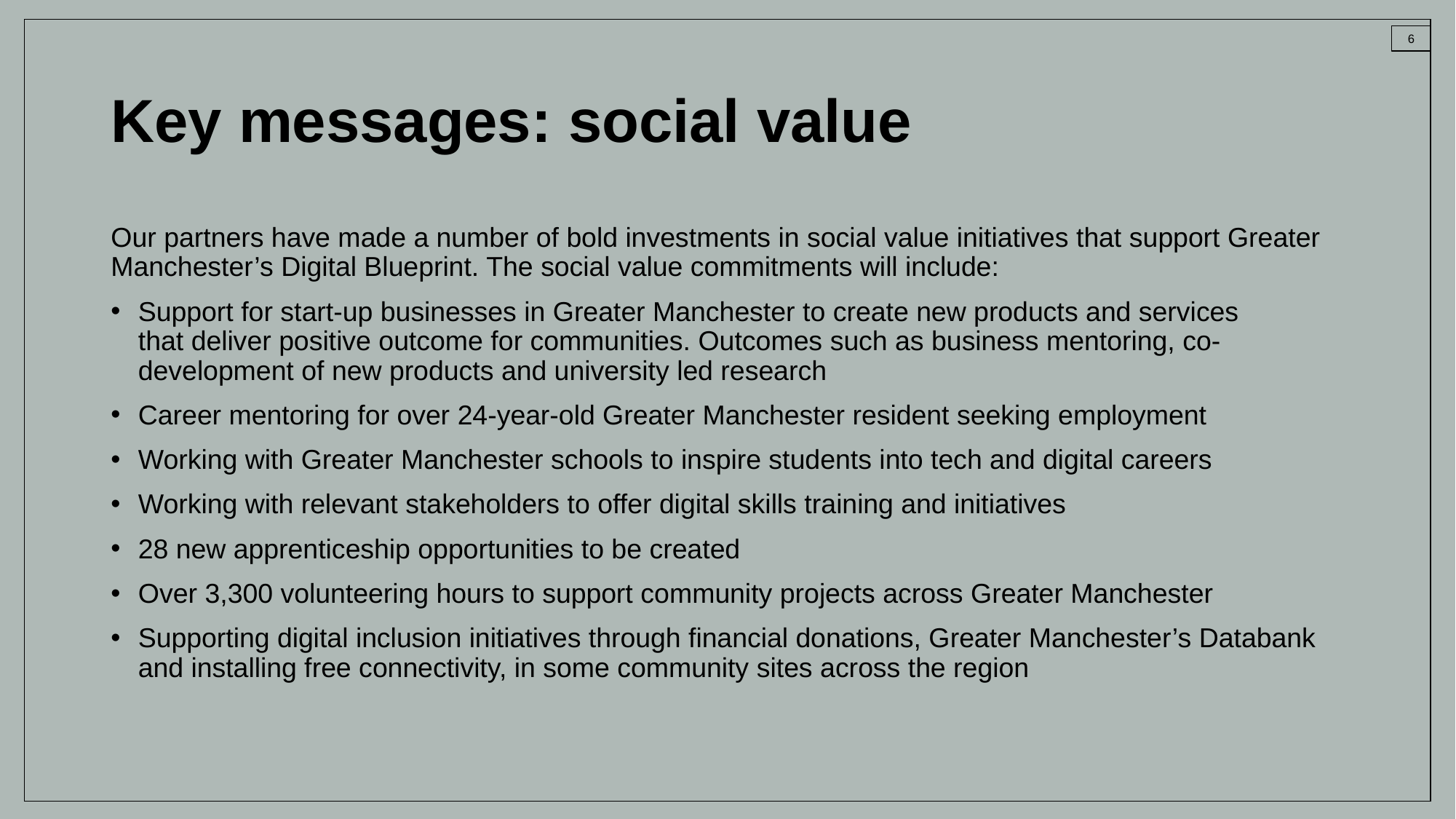

# Key messages: social value
Our partners have made a number of bold investments in social value initiatives that support Greater Manchester’s Digital Blueprint. The social value commitments will include:
Support for start-up businesses in Greater Manchester to create new products and services that deliver positive outcome for communities. Outcomes such as business mentoring, co-development of new products and university led research
Career mentoring for over 24-year-old Greater Manchester resident seeking employment
Working with Greater Manchester schools to inspire students into tech and digital careers
Working with relevant stakeholders to offer digital skills training and initiatives
28 new apprenticeship opportunities to be created
Over 3,300 volunteering hours to support community projects across Greater Manchester
Supporting digital inclusion initiatives through financial donations, Greater Manchester’s Databank and installing free connectivity, in some community sites across the region